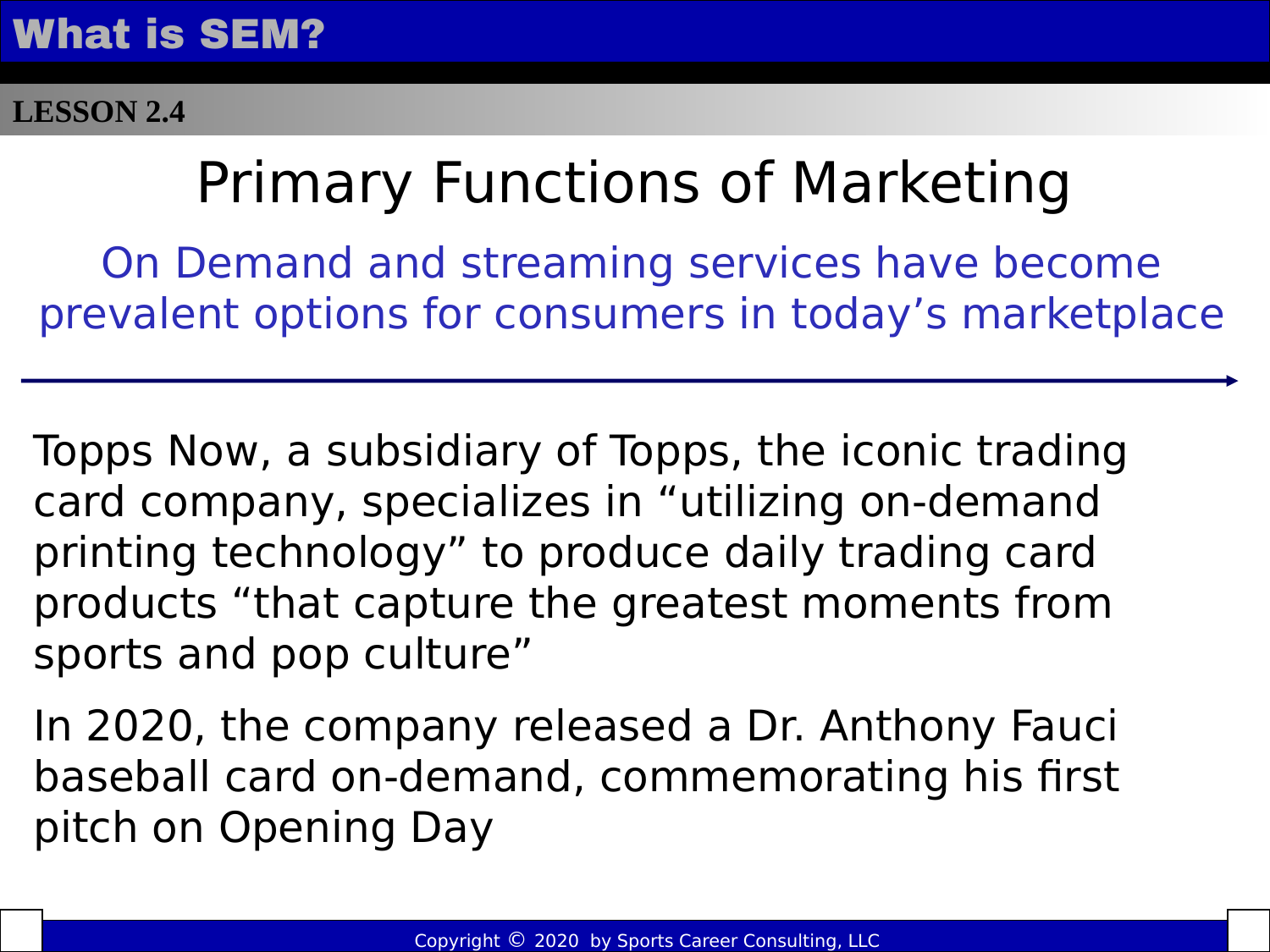

What is SEM?
LESSON 2.4
Primary Functions of Marketing
On Demand and streaming services have become prevalent options for consumers in today’s marketplace

Topps Now, a subsidiary of Topps, the iconic trading card company, specializes in “utilizing on-demand printing technology” to produce daily trading card products “that capture the greatest moments from sports and pop culture”
In 2020, the company released a Dr. Anthony Fauci baseball card on-demand, commemorating his first pitch on Opening Day
Copyright © 2020  by Sports Career Consulting, LLC